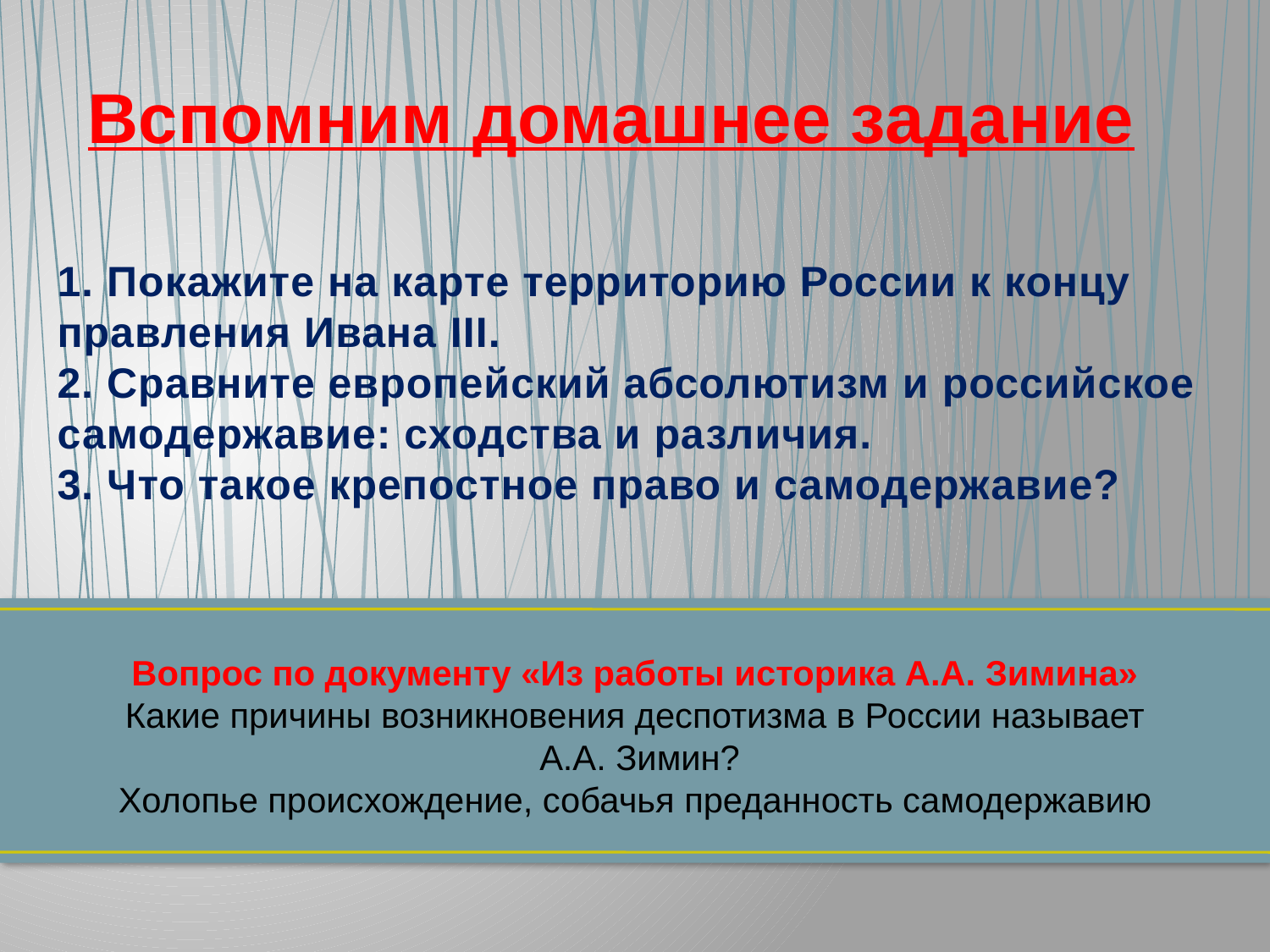

Вспомним домашнее задание
# 1. Покажите на карте территорию России к концу правления Ивана III. 2. Сравните европейский абсолютизм и российское самодержавие: сходства и различия. 3. Что такое крепостное право и самодержавие?
Вопрос по документу «Из работы историка А.А. Зимина»
Какие причины возникновения деспотизма в России называет
 А.А. Зимин?
Холопье происхождение, собачья преданность самодержавию